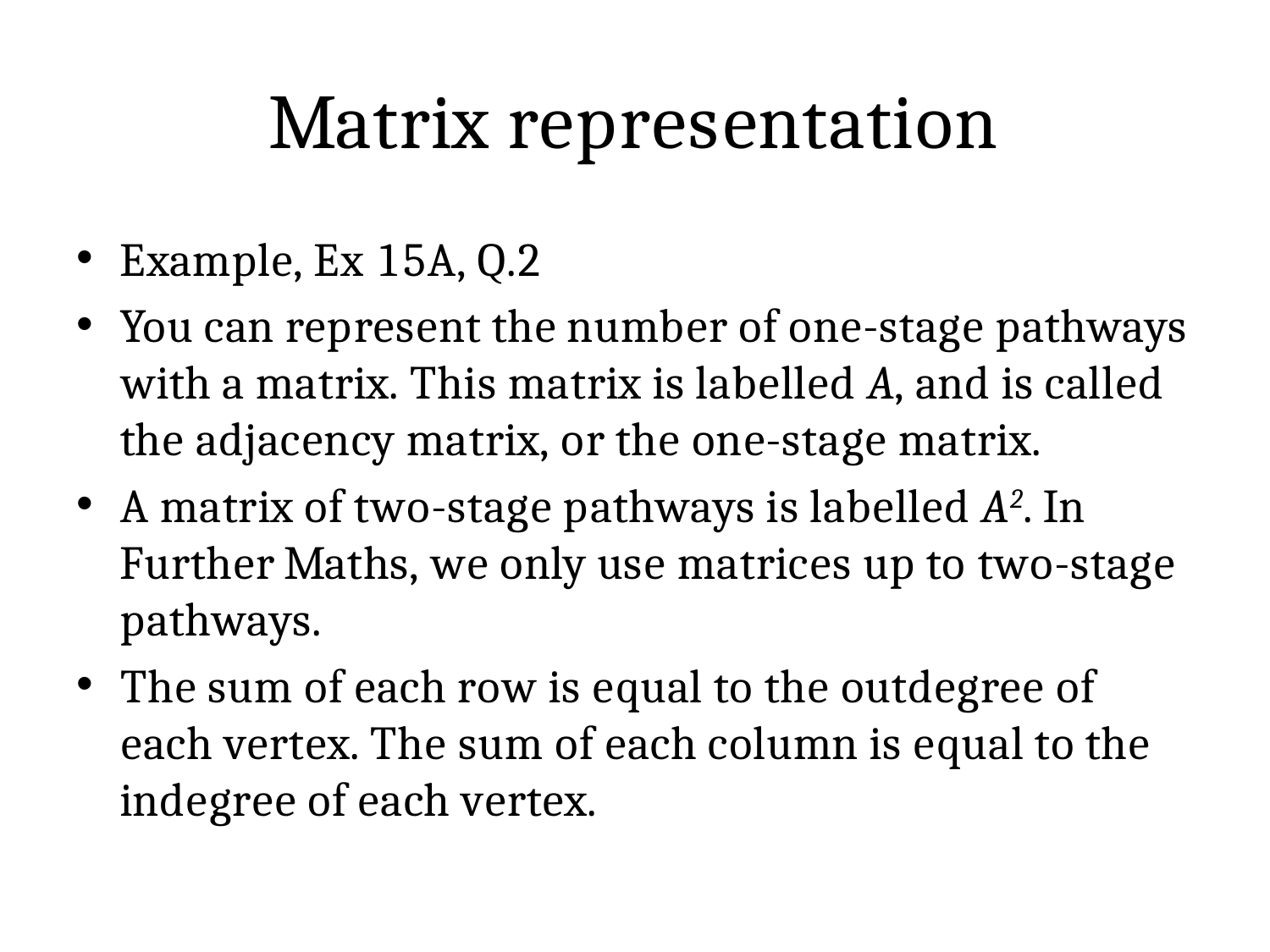

# Matrix representation
Example, Ex 15A, Q.2
You can represent the number of one-stage pathways with a matrix. This matrix is labelled A, and is called the adjacency matrix, or the one-stage matrix.
A matrix of two-stage pathways is labelled A2. In Further Maths, we only use matrices up to two-stage pathways.
The sum of each row is equal to the outdegree of each vertex. The sum of each column is equal to the indegree of each vertex.